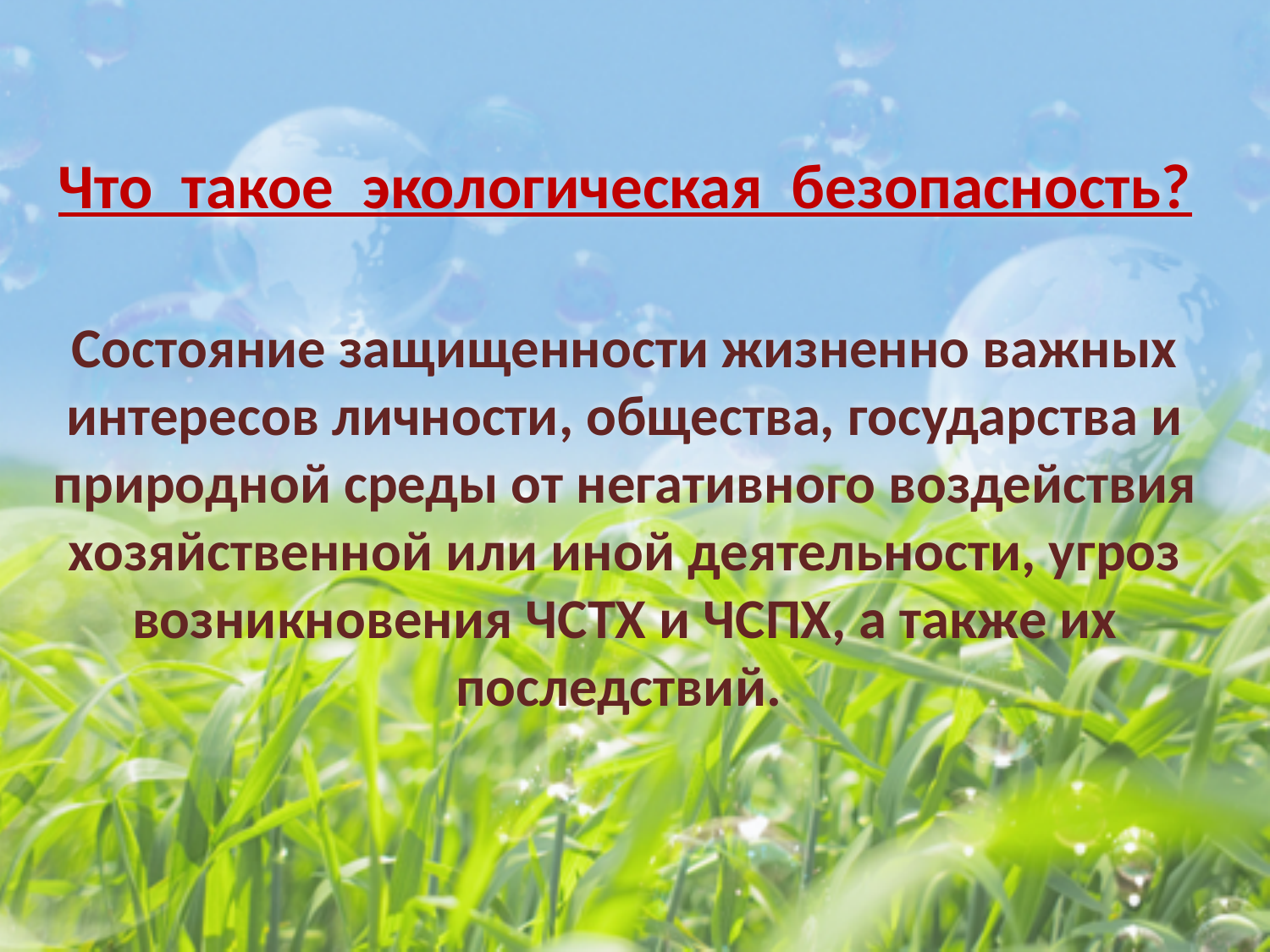

Что  такое  экологическая  безопасность?

Состояние защищенности жизненно важных интересов личности, общества, государства и природной среды от негативного воздействия хозяйственной или иной деятельности, угроз возникновения ЧСТХ и ЧСПХ, а также их последствий.